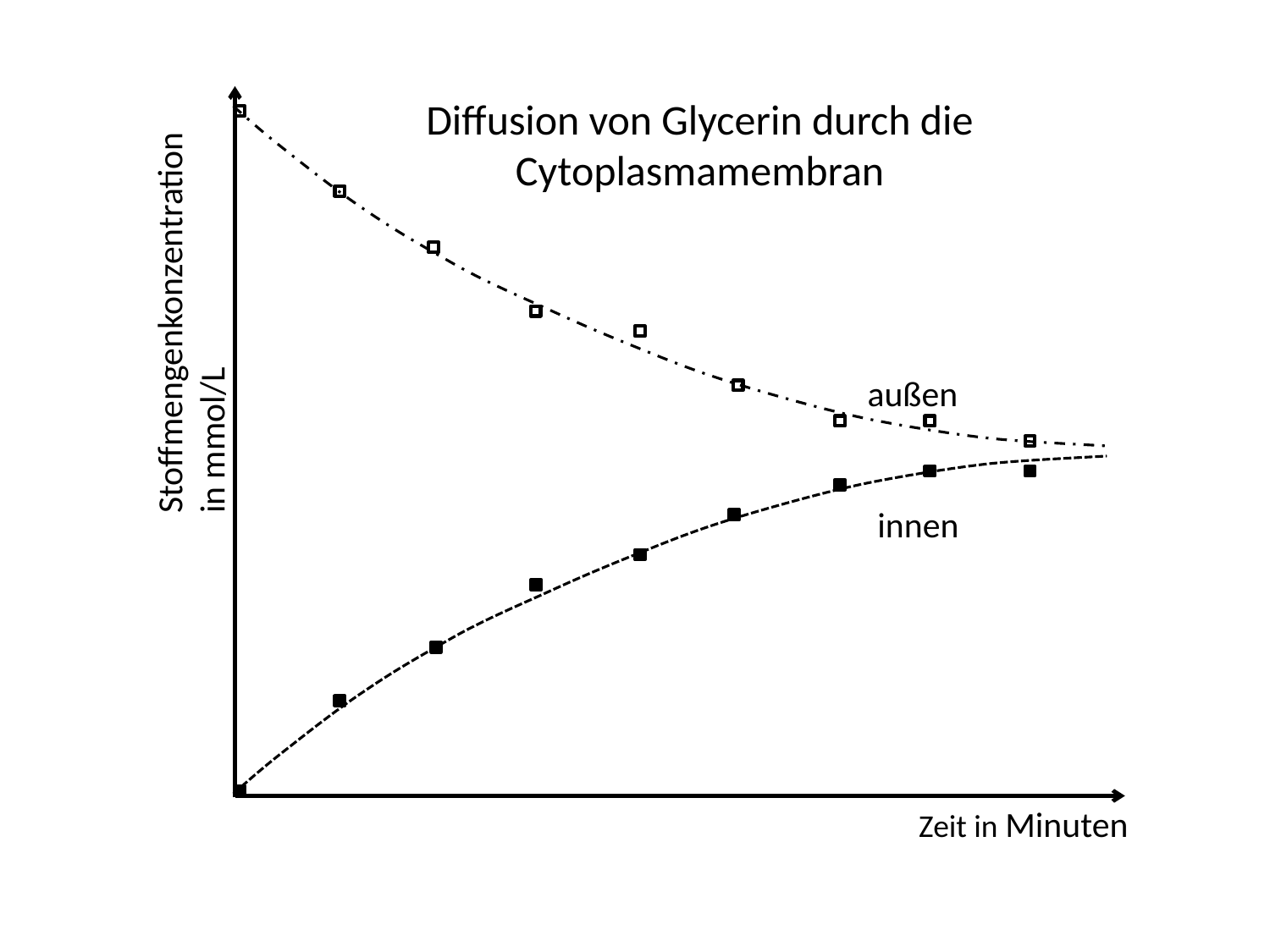

Stoffmengenkonzentration in mmol/L
außen

innen
Zeit in Minuten
Diffusion von Glycerin durch die Cytoplasmamembran